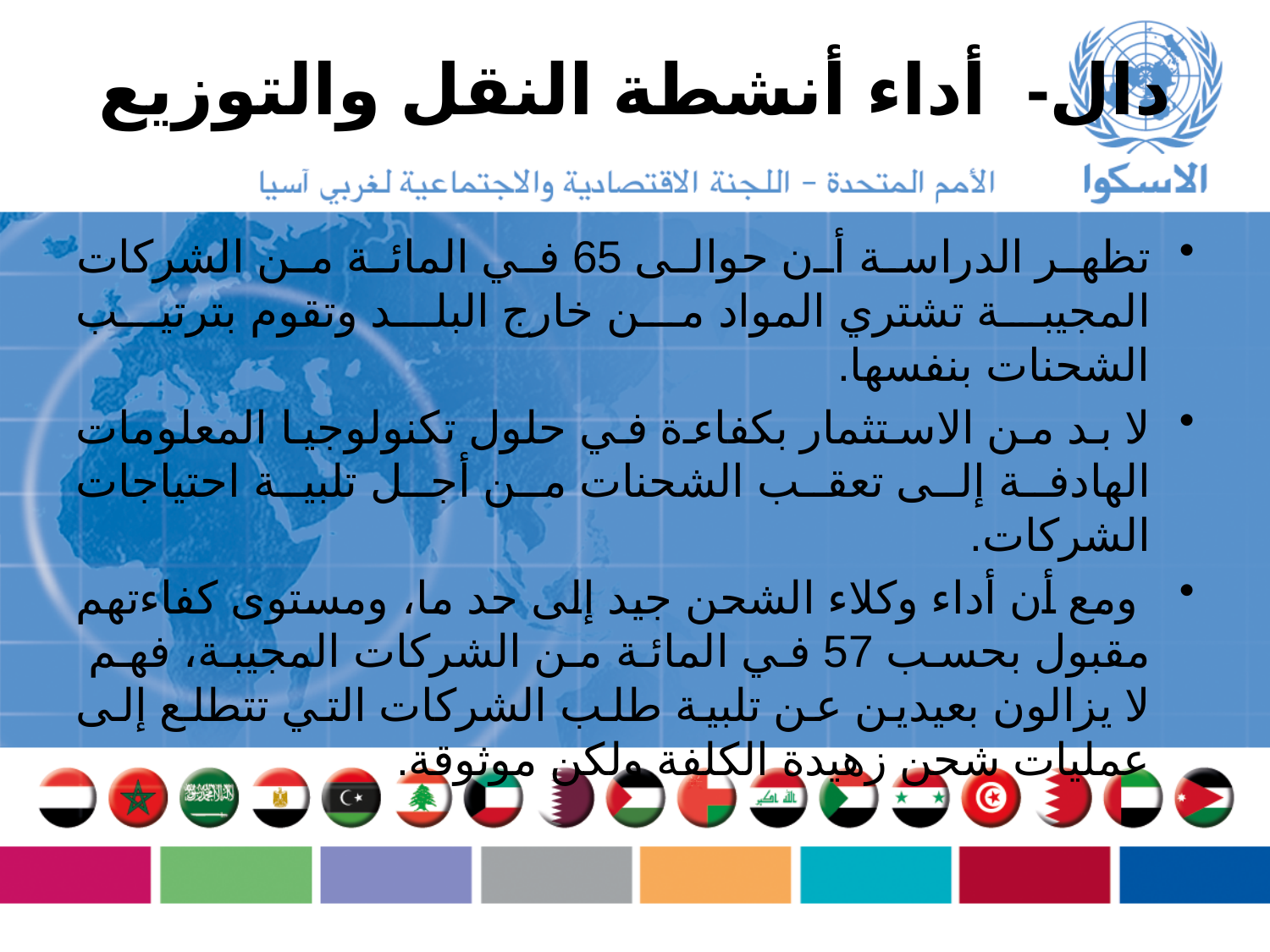

# دال-  أداء أنشطة النقل والتوزيع
تظهر الدراسة أن حوالى 65 في المائة من الشركات المجيبة تشتري المواد من خارج البلد وتقوم بترتيب الشحنات بنفسها.
لا بد من الاستثمار بكفاءة في حلول تكنولوجيا المعلومات الهادفة إلى تعقب الشحنات من أجل تلبية احتياجات الشركات.
 ومع أن أداء وكلاء الشحن جيد إلى حد ما، ومستوى كفاءتهم مقبول بحسب 57 في المائة من الشركات المجيبة، فهم
لا يزالون بعيدين عن تلبية طلب الشركات التي تتطلع إلى عمليات شحن زهيدة الكلفة ولكن موثوقة.